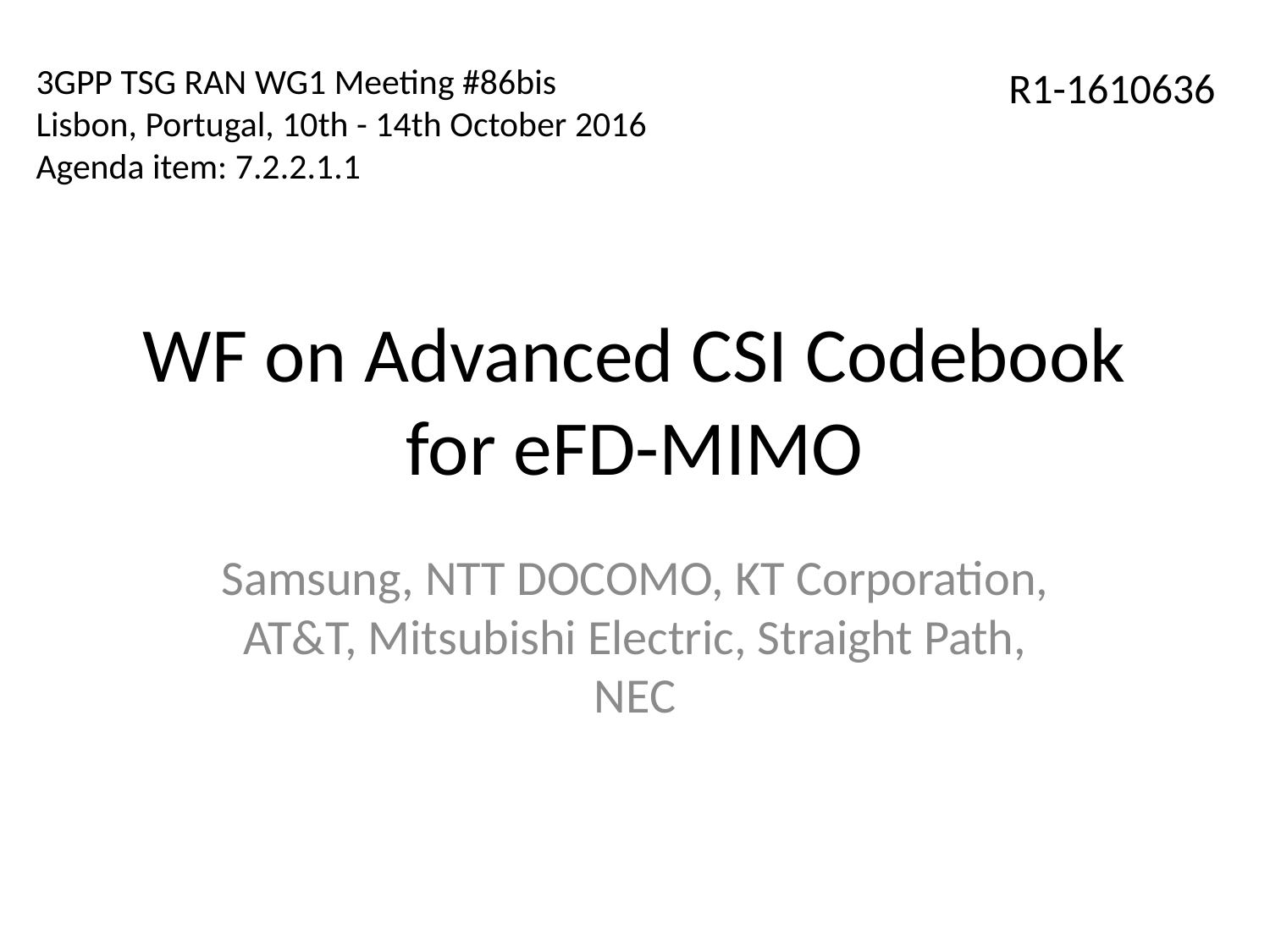

3GPP TSG RAN WG1 Meeting #86bis
Lisbon, Portugal, 10th - 14th October 2016
Agenda item: 7.2.2.1.1
R1-1610636
# WF on Advanced CSI Codebook for eFD-MIMO
Samsung, NTT DOCOMO, KT Corporation, AT&T, Mitsubishi Electric, Straight Path, NEC